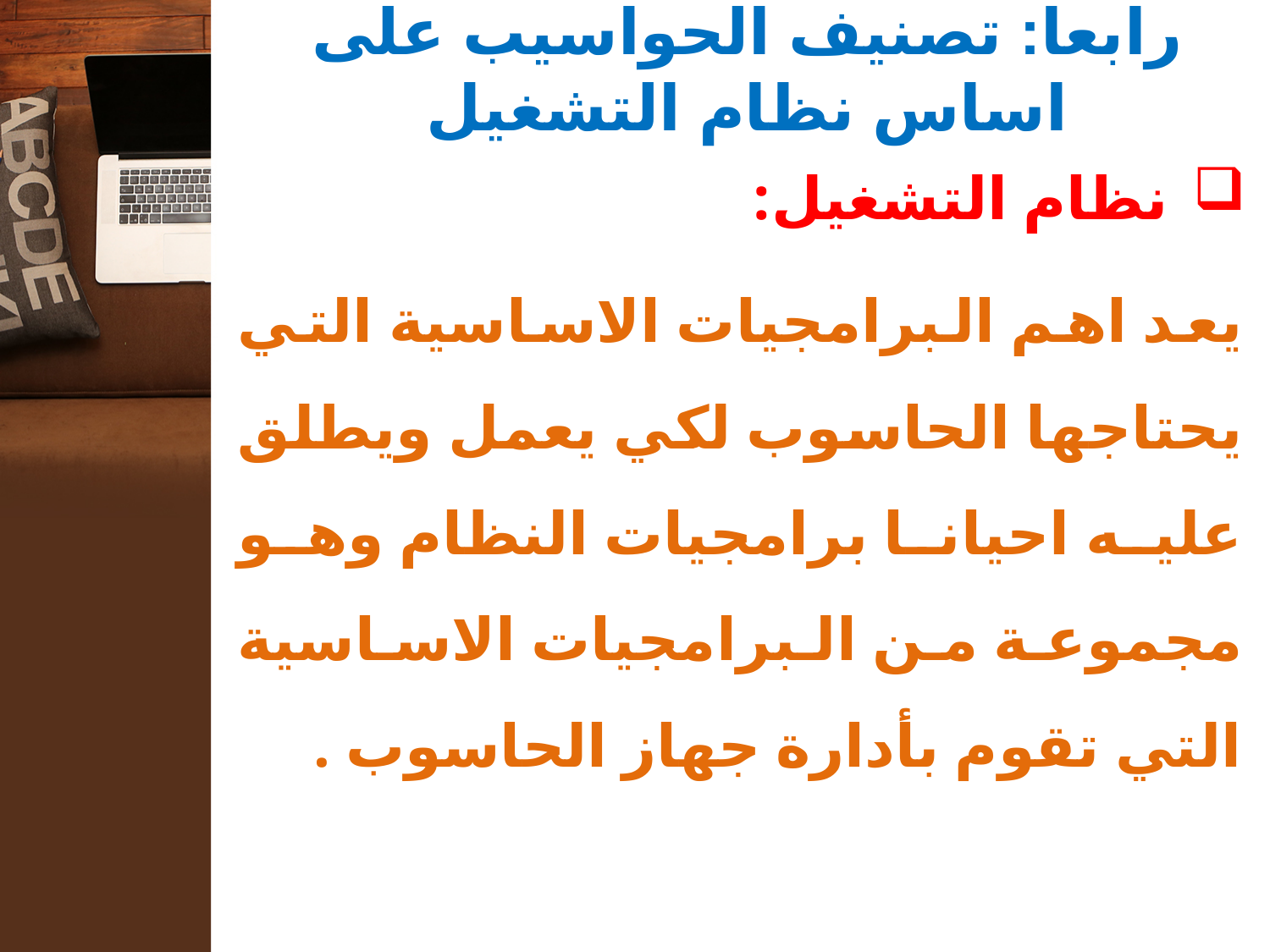

# رابعا: تصنيف الحواسيب على اساس نظام التشغيل
نظام التشغيل:
يعد اهم البرامجيات الاساسية التي يحتاجها الحاسوب لكي يعمل ويطلق عليه احيانا برامجيات النظام وهو مجموعة من البرامجيات الاساسية التي تقوم بأدارة جهاز الحاسوب .